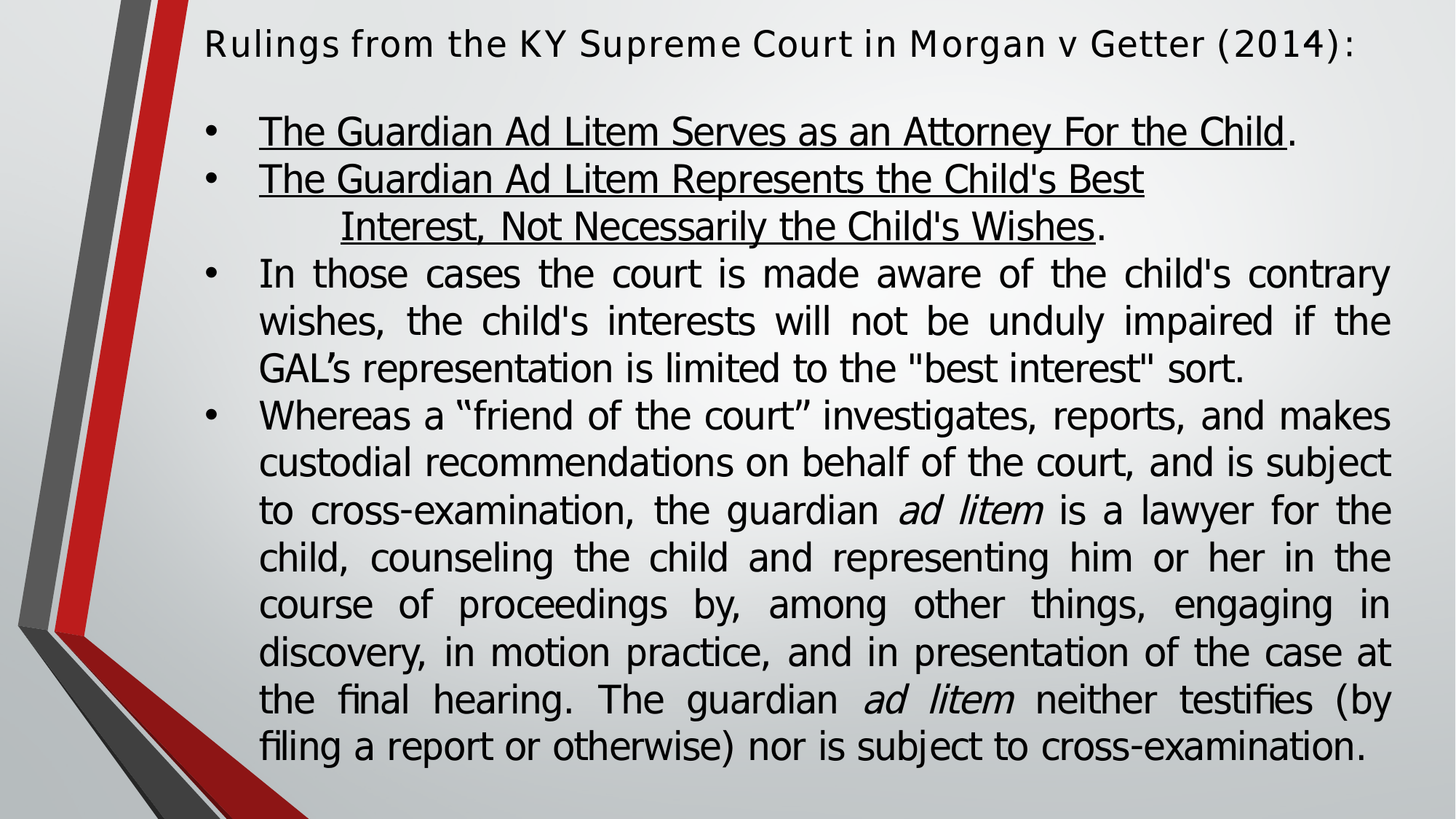

Rulings from the KY Supreme Court in Morgan v Getter (2014):

The Guardian Ad Litem Serves as an Attorney For the Child.
The Guardian Ad Litem Represents the Child's Best
           Interest, Not Necessarily the Child's Wishes.
In those cases the court is made aware of the child's contrary wishes, the child's interests will not be unduly impaired if the GAL’s representation is limited to the "best interest" sort.
Whereas a “friend of the court” investigates, reports, and makes custodial recommendations on behalf of the court, and is subject to cross-examination, the guardian ad litem is a lawyer for the child, counseling the child and representing him or her in the course of proceedings by, among other things, engaging in discovery, in motion practice, and in presentation of the case at the final hearing. The guardian ad litem neither testifies (by filing a report or otherwise) nor is subject to cross-examination.